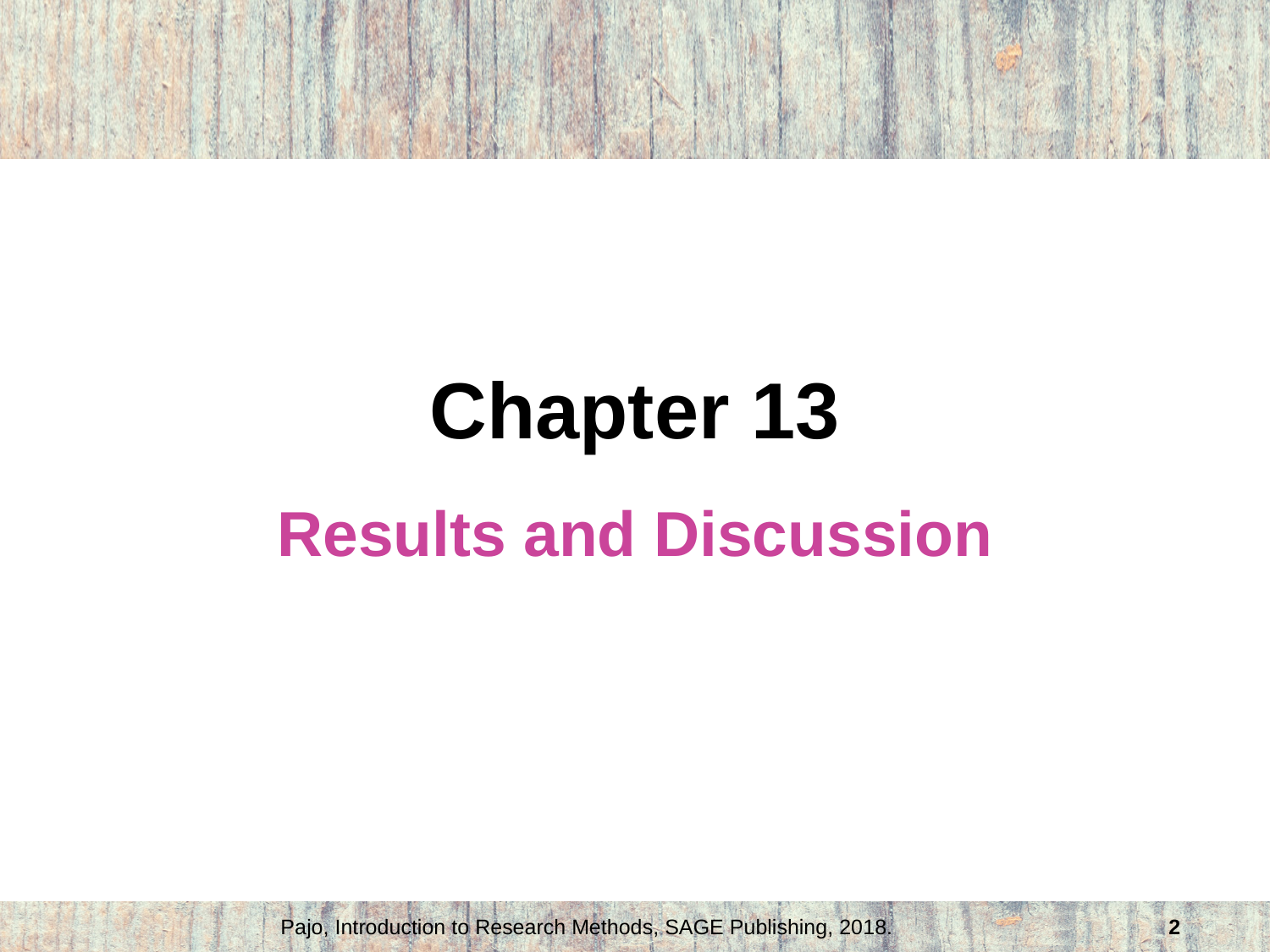

# Chapter 13
Results and Discussion
Pajo, Introduction to Research Methods, SAGE Publishing, 2018.
2